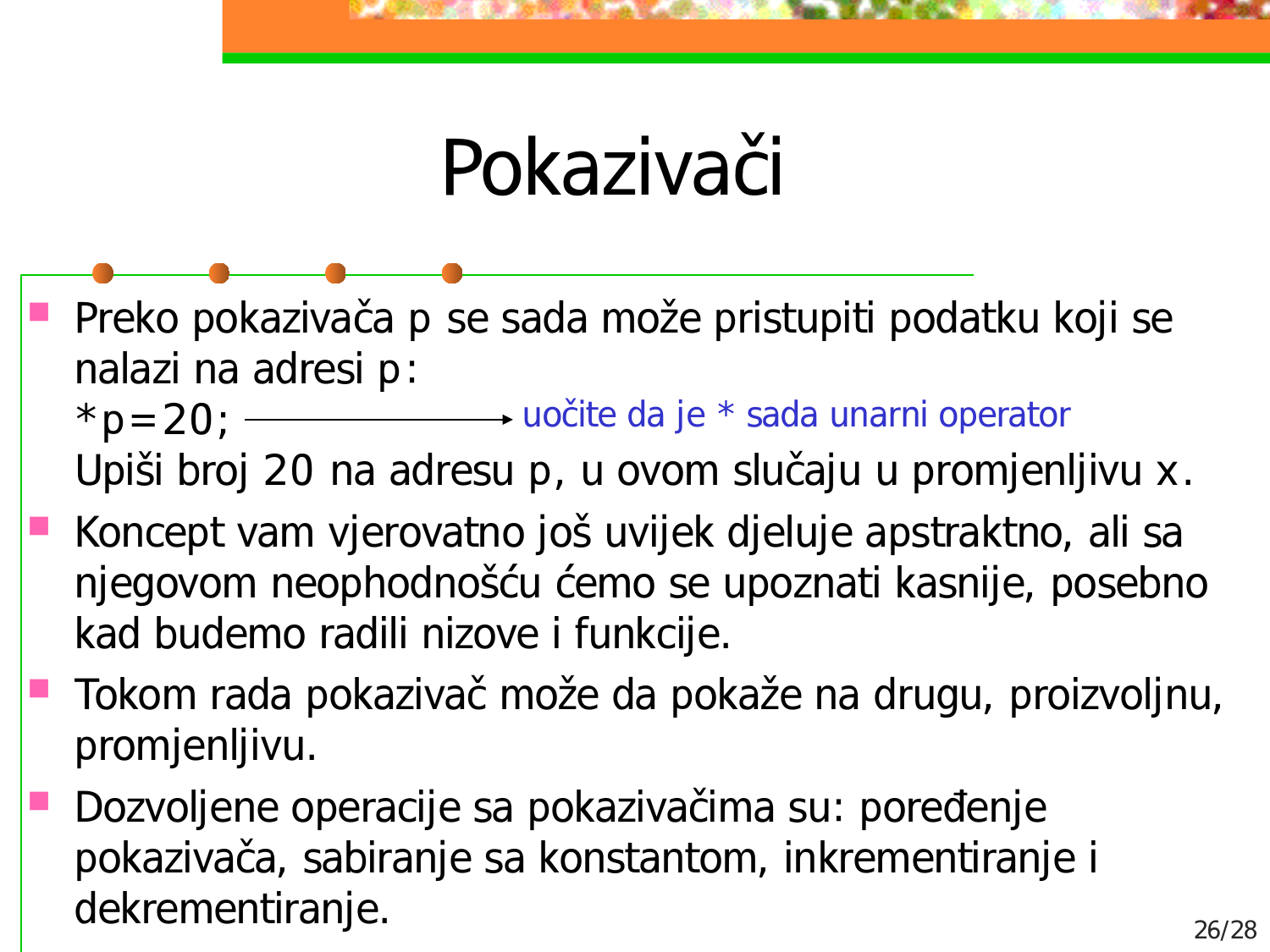

# Pokazivači
Preko pokazivača p se sada može pristupiti podatku koji se nalazi na adresi p:
*p=20;
Upiši broj 20 na adresu p, u ovom slučaju u promjenljivu x.
Koncept vam vjerovatno još uvijek djeluje apstraktno, ali sa njegovom neophodnošću ćemo se upoznati kasnije, posebno kad budemo radili nizove i funkcije.
Tokom rada pokazivač može da pokaže na drugu, proizvoljnu, promjenljivu.
Dozvoljene operacije sa pokazivačima su: poređenje pokazivača, sabiranje sa konstantom, inkrementiranje i dekrementiranje.
uočite da je * sada unarni operator
26/28